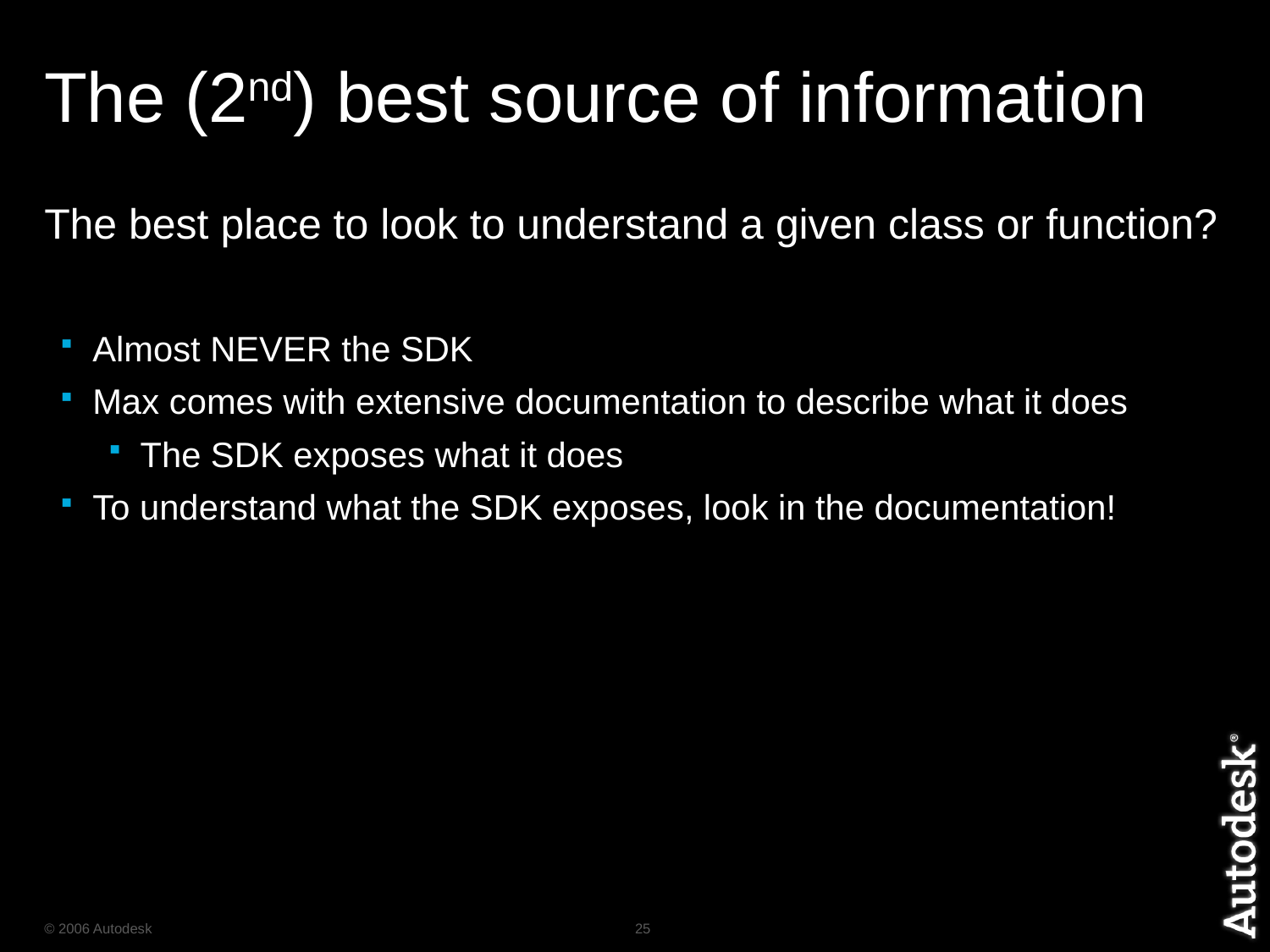

# The (2nd) best source of information
The best place to look to understand a given class or function?

Almost NEVER the SDK
Max comes with extensive documentation to describe what it does
The SDK exposes what it does
To understand what the SDK exposes, look in the documentation!